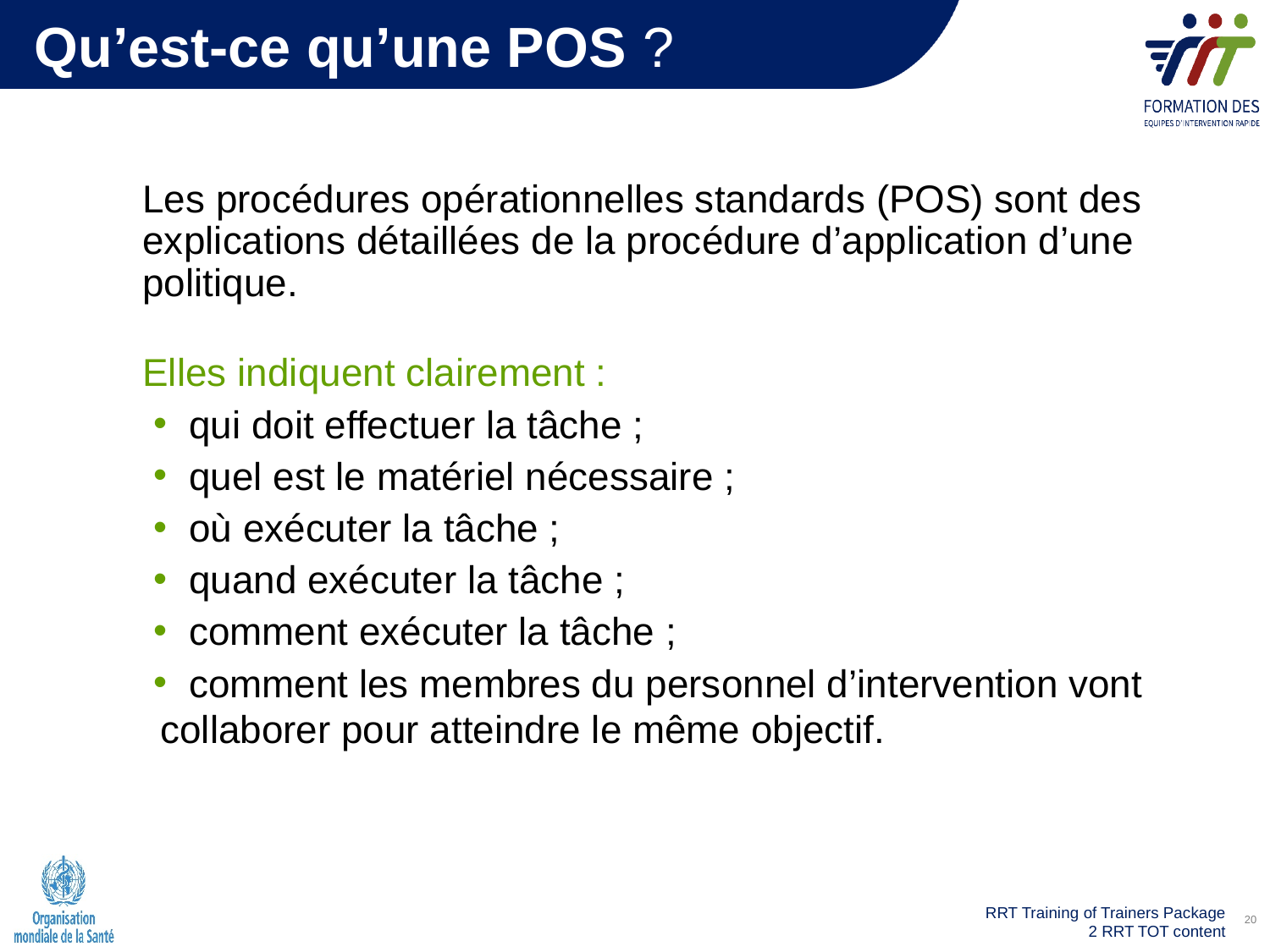

Qu’est-ce qu’une POS ?
Les procédures opérationnelles standards (POS) sont des explications détaillées de la procédure d’application d’une politique.

Elles indiquent clairement :
  qui doit effectuer la tâche ;
  quel est le matériel nécessaire ;
  où exécuter la tâche ;
  quand exécuter la tâche ;
  comment exécuter la tâche ;
  comment les membres du personnel d’intervention vont collaborer pour atteindre le même objectif.